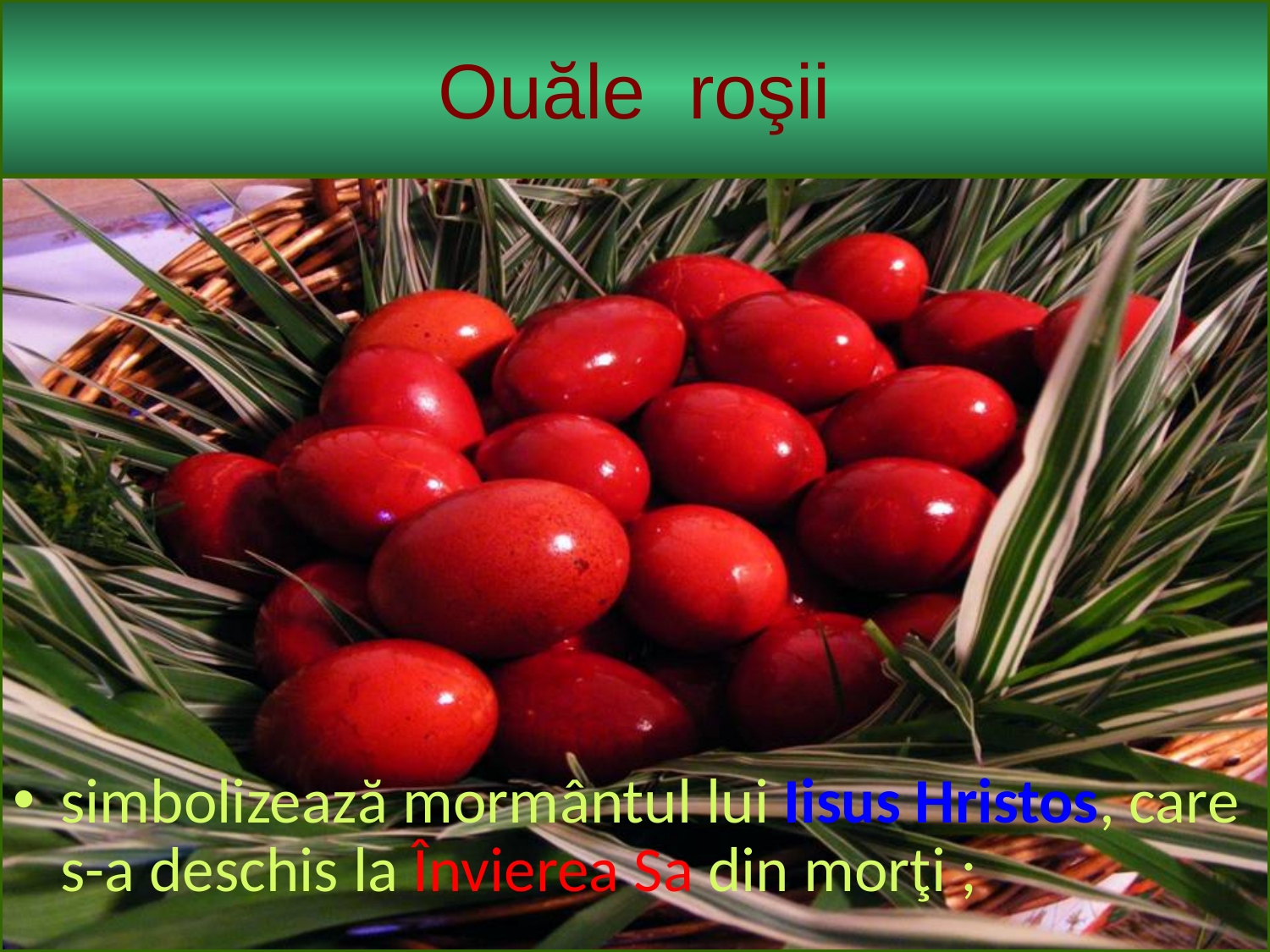

# Ouăle  roşii

simbolizează mormântul lui Iisus Hristos, care s-a deschis la Învierea Sa din morţi ;